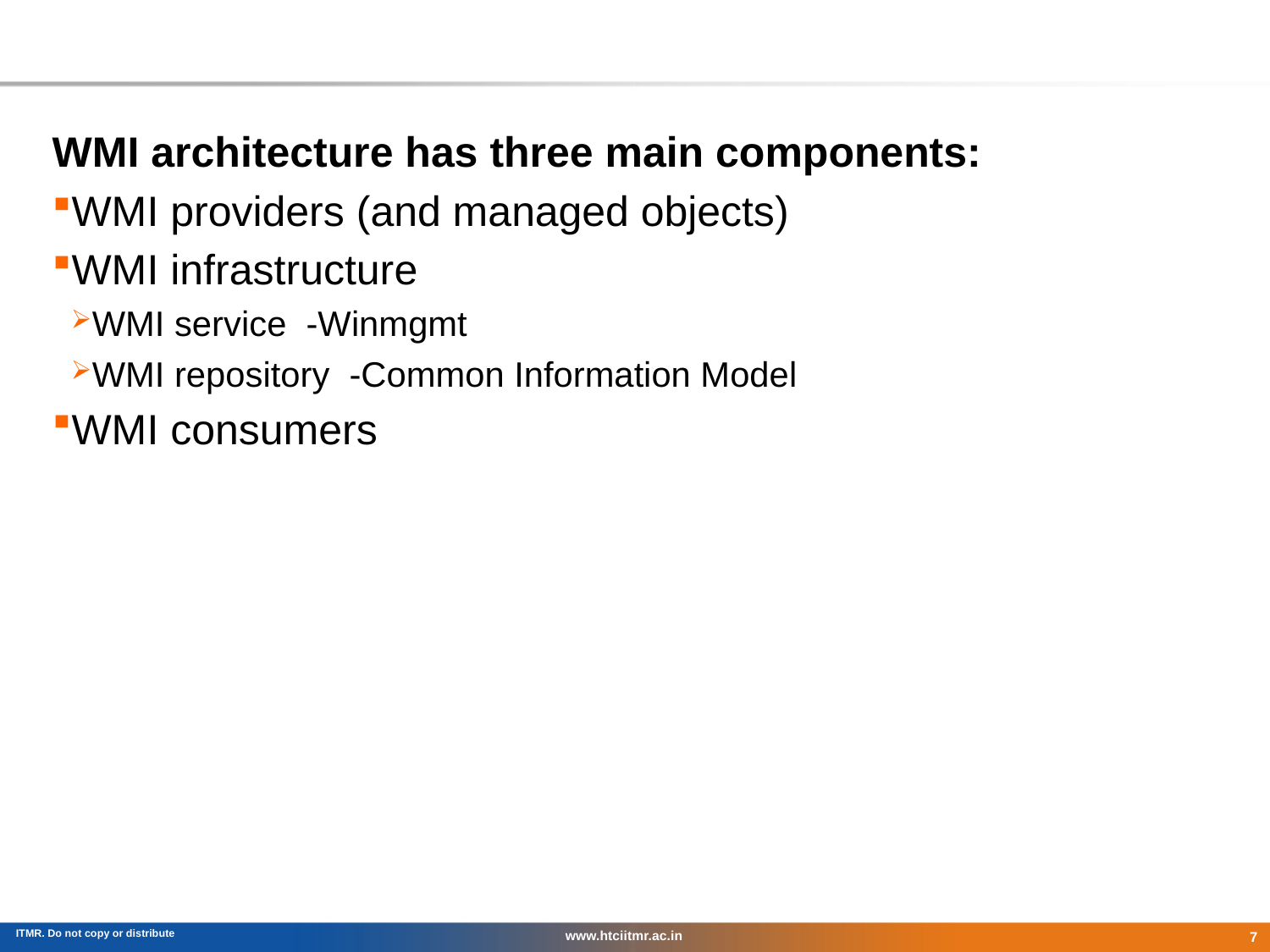

#
WMI architecture has three main components:
WMI providers (and managed objects)
WMI infrastructure
WMI service  -Winmgmt
WMI repository  -Common Information Model
WMI consumers